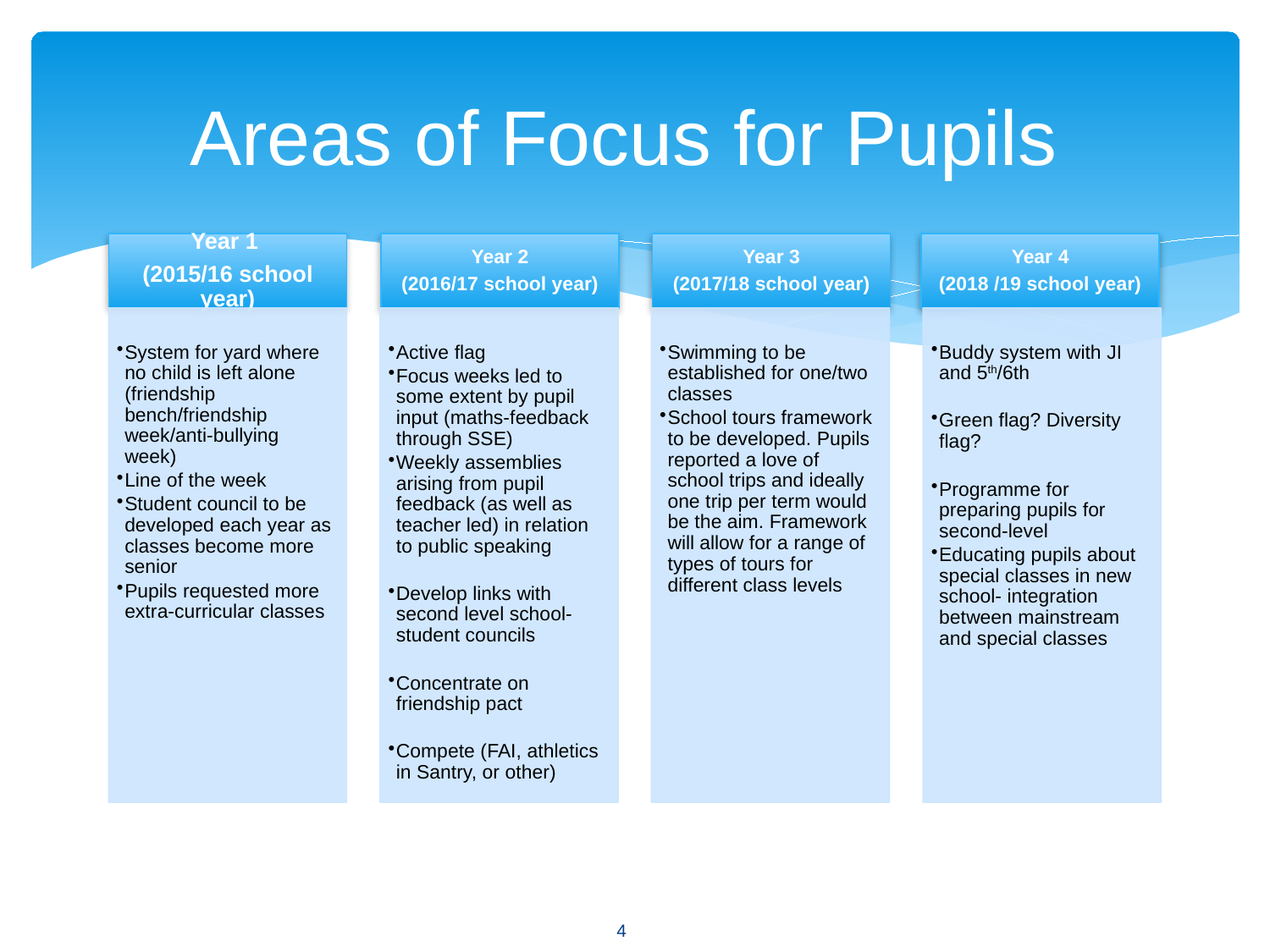

# Areas of Focus for Pupils
Year 1
(2015/16 school year)

System for yard where no child is left alone (friendship bench/friendship week/anti-bullying week)
Line of the week
Student council to be developed each year as classes become more senior
Pupils requested more extra-curricular classes
Year 2
(2016/17 school year)

Active flag
Focus weeks led to some extent by pupil input (maths-feedback through SSE)
Weekly assemblies arising from pupil feedback (as well as teacher led) in relation to public speaking

Develop links with second level school-student councils

Concentrate on friendship pact

Compete (FAI, athletics in Santry, or other)
Year 3
(2017/18 school year)

Swimming to be established for one/two classes
School tours framework to be developed. Pupils reported a love of school trips and ideally one trip per term would be the aim. Framework will allow for a range of types of tours for different class levels
Year 4
(2018 /19 school year)

Buddy system with JI and 5th/6th

Green flag? Diversity flag?

Programme for preparing pupils for second-level
Educating pupils about special classes in new school- integration between mainstream and special classes
4